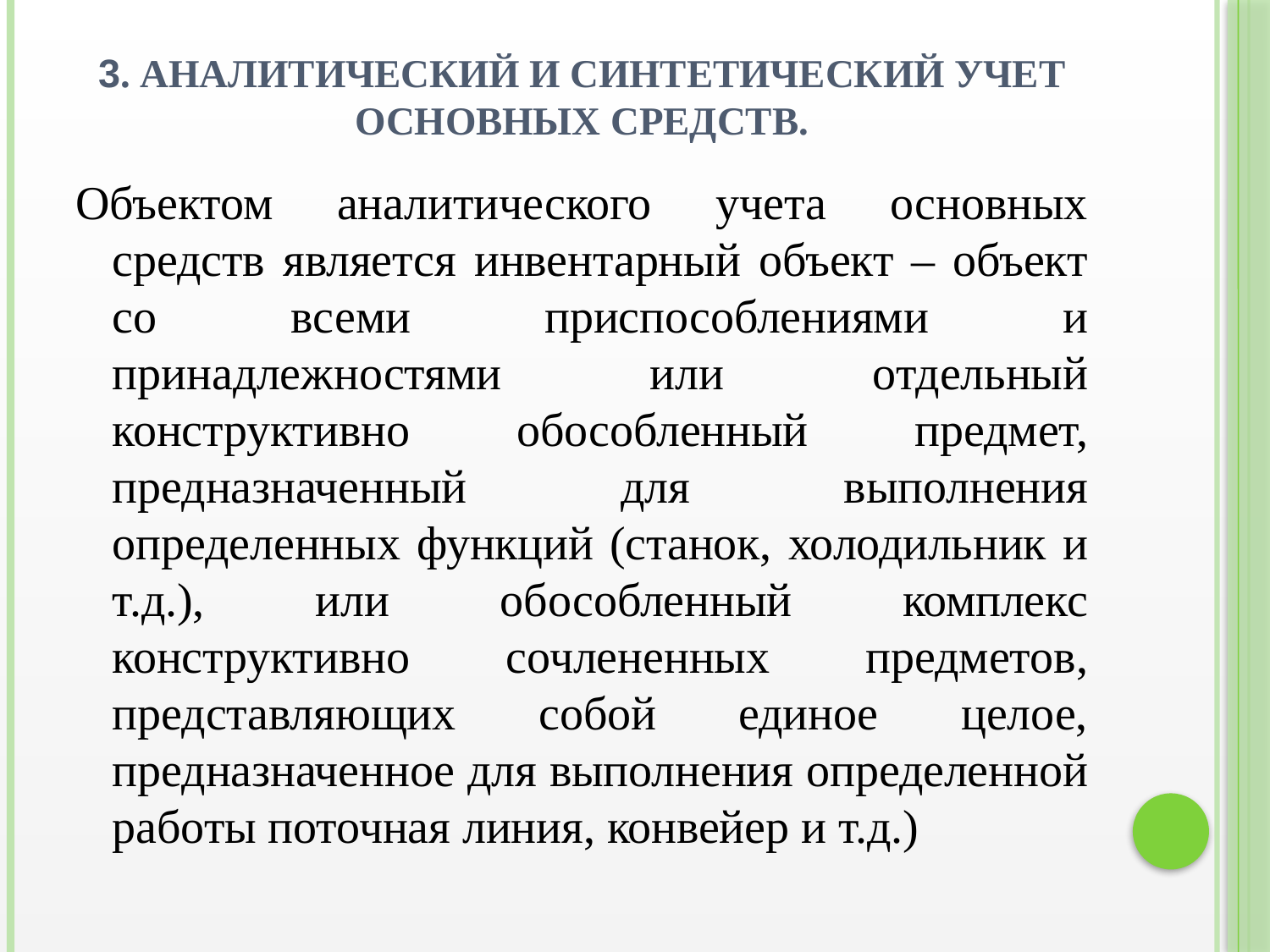

# 3. Аналитический и синтетический учет основных средств.
Объектом аналитического учета основных средств является инвентарный объект – объект со всеми приспособлениями и принадлежностями или отдельный конструктивно обособленный предмет, предназначенный для выполнения определенных функций (станок, холодильник и т.д.), или обособленный комплекс конструктивно сочлененных предметов, представляющих собой единое целое, предназначенное для выполнения определенной работы поточная линия, конвейер и т.д.)